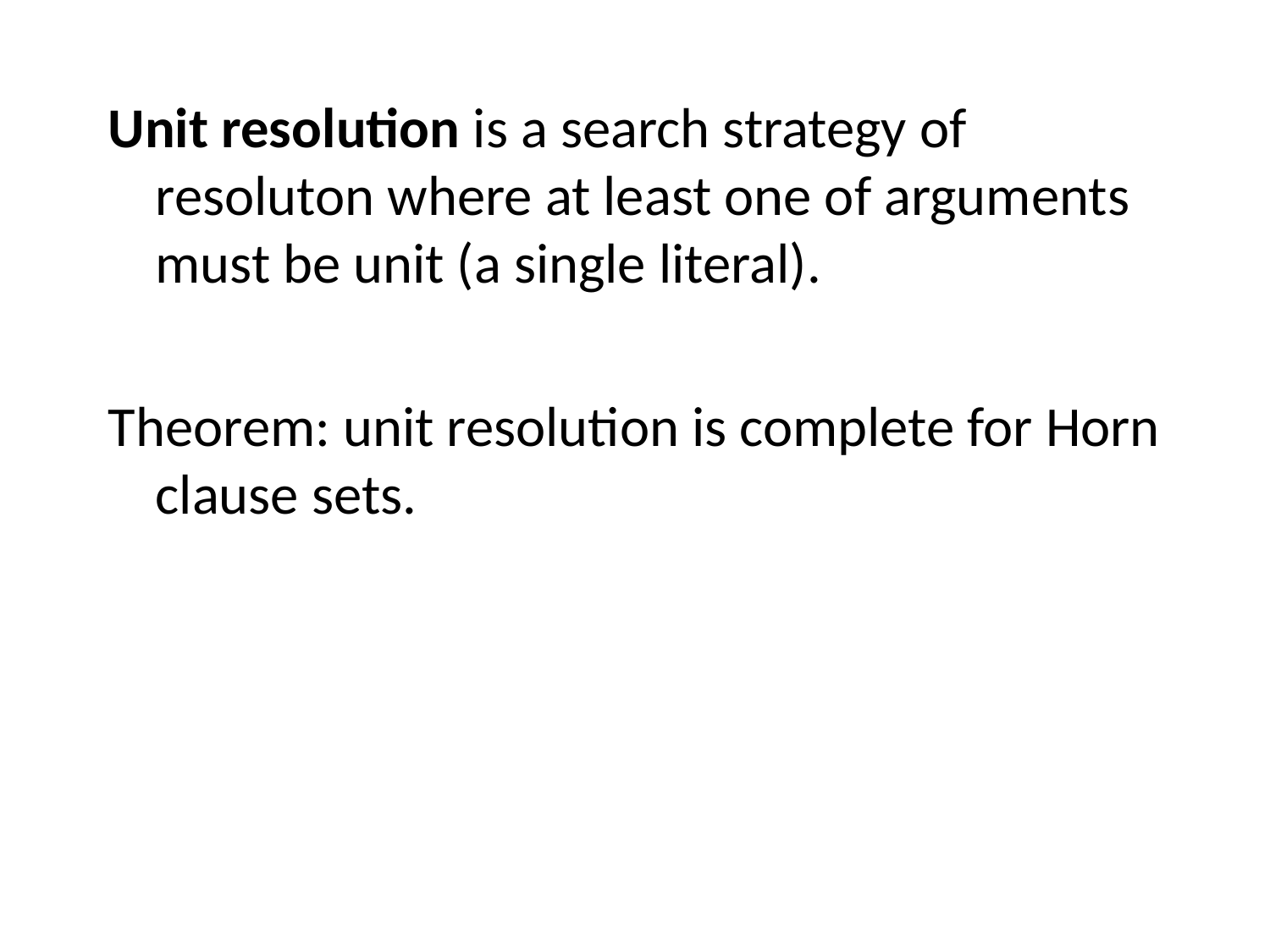

Unit resolution is a search strategy of resoluton where at least one of arguments must be unit (a single literal).

Theorem: unit resolution is complete for Horn clause sets.